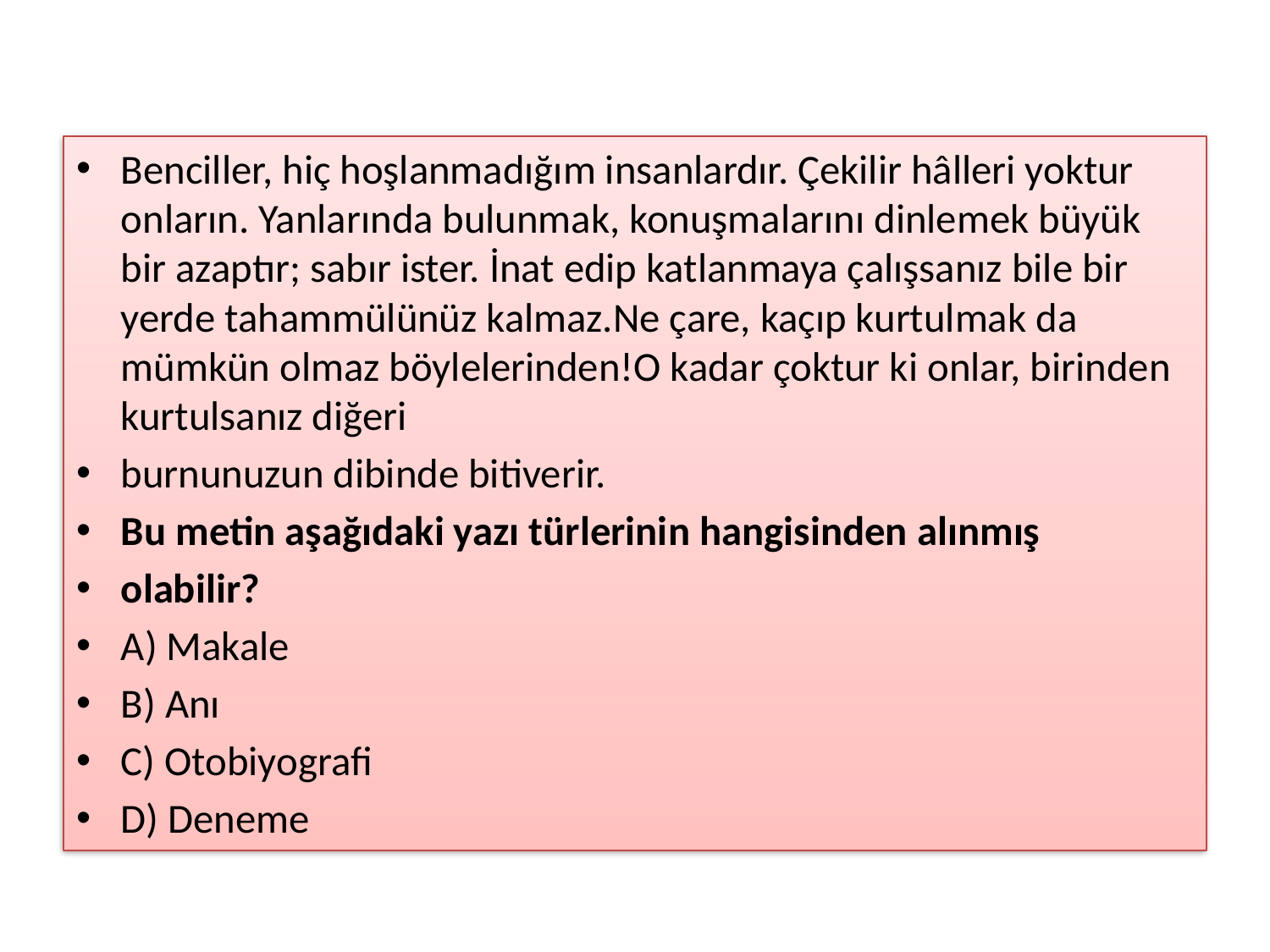

#
Benciller, hiç hoşlanmadığım insanlardır. Çekilir hâlleri yoktur onların. Yanlarında bulunmak, konuşmalarını dinlemek büyük bir azaptır; sabır ister. İnat edip katlanmaya çalışsanız bile bir yerde tahammülünüz kalmaz.Ne çare, kaçıp kurtulmak da mümkün olmaz böylelerinden!O kadar çoktur ki onlar, birinden kurtulsanız diğeri
burnunuzun dibinde bitiverir.
Bu metin aşağıdaki yazı türlerinin hangisinden alınmış
olabilir?
A) Makale
B) Anı
C) Otobiyografi
D) Deneme